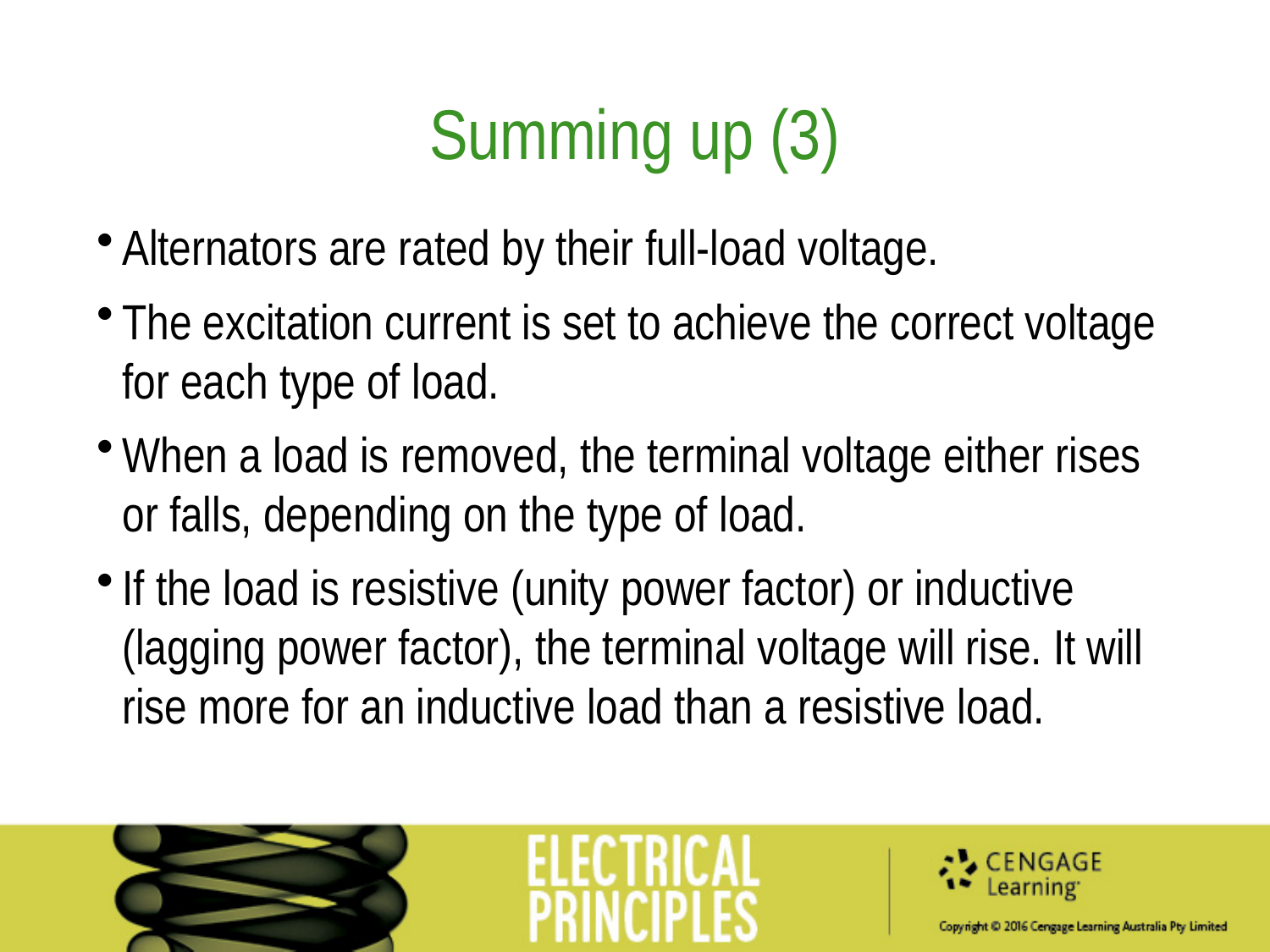

Summing up (3)

Alternators are rated by their full-load voltage.
The excitation current is set to achieve the correct voltage for each type of load.
When a load is removed, the terminal voltage either rises or falls, depending on the type of load.
If the load is resistive (unity power factor) or inductive (lagging power factor), the terminal voltage will rise. It will rise more for an inductive load than a resistive load.